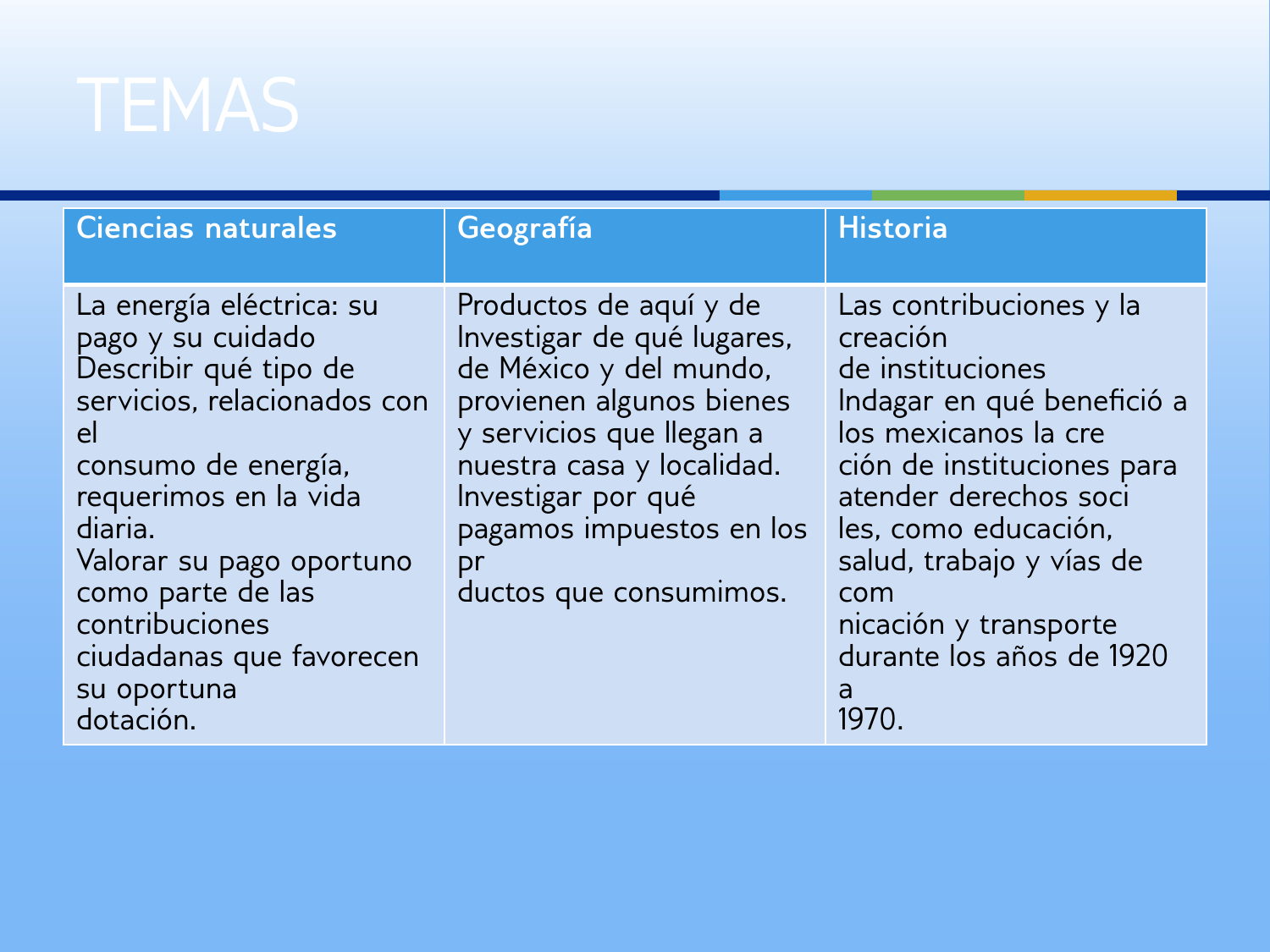

# TEMAS
| Ciencias naturales | Geografía | Historia |
| --- | --- | --- |
| La energía eléctrica: su pago y su cuidado Describir qué tipo de servicios, relacionados con el consumo de energía, requerimos en la vida diaria. Valorar su pago oportuno como parte de las contribuciones ciudadanas que favorecen su oportuna dotación. | Productos de aquí y de Investigar de qué lugares, de México y del mundo, provienen algunos bienes y servicios que llegan a nuestra casa y localidad. Investigar por qué pagamos impuestos en los pr ductos que consumimos. | Las contribuciones y la creación de instituciones Indagar en qué benefició a los mexicanos la cre ción de instituciones para atender derechos soci les, como educación, salud, trabajo y vías de com nicación y transporte durante los años de 1920 a 1970. |